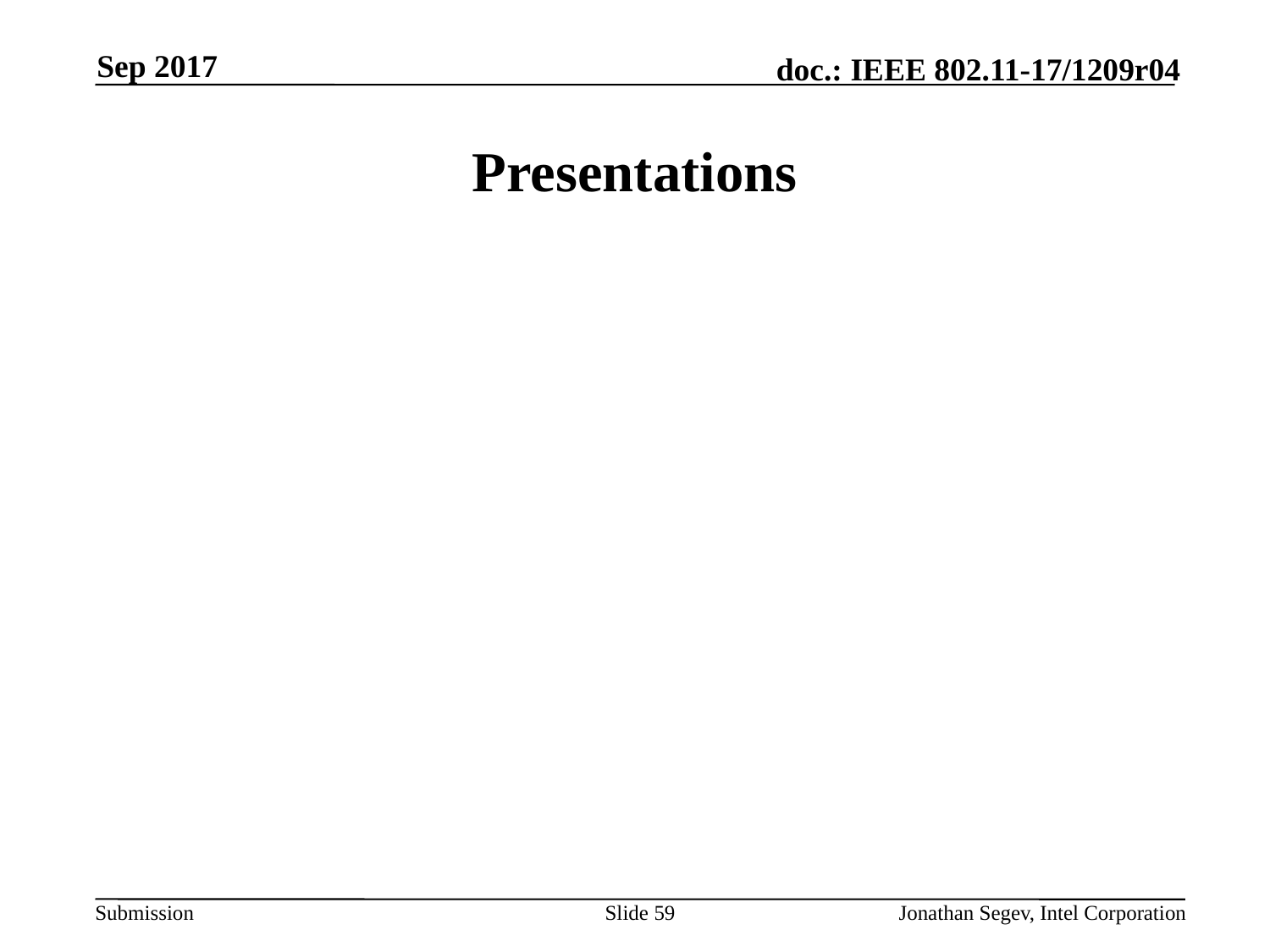

Sep 2017
# Presentations

Slide 59
Jonathan Segev, Intel Corporation